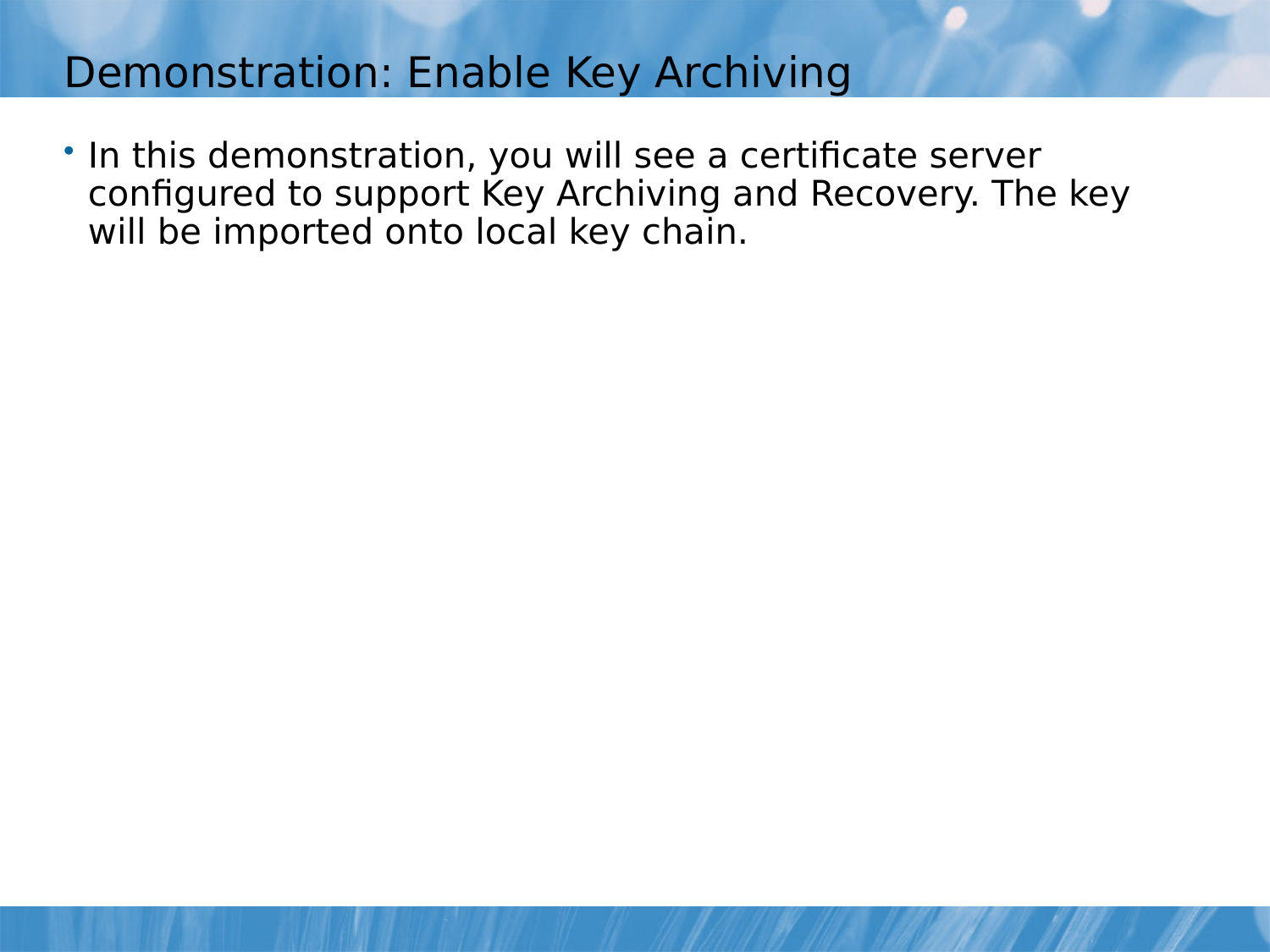

# Demonstration: Enable Key Archiving
In this demonstration, you will see a certificate server configured to support Key Archiving and Recovery. The key will be imported onto local key chain.